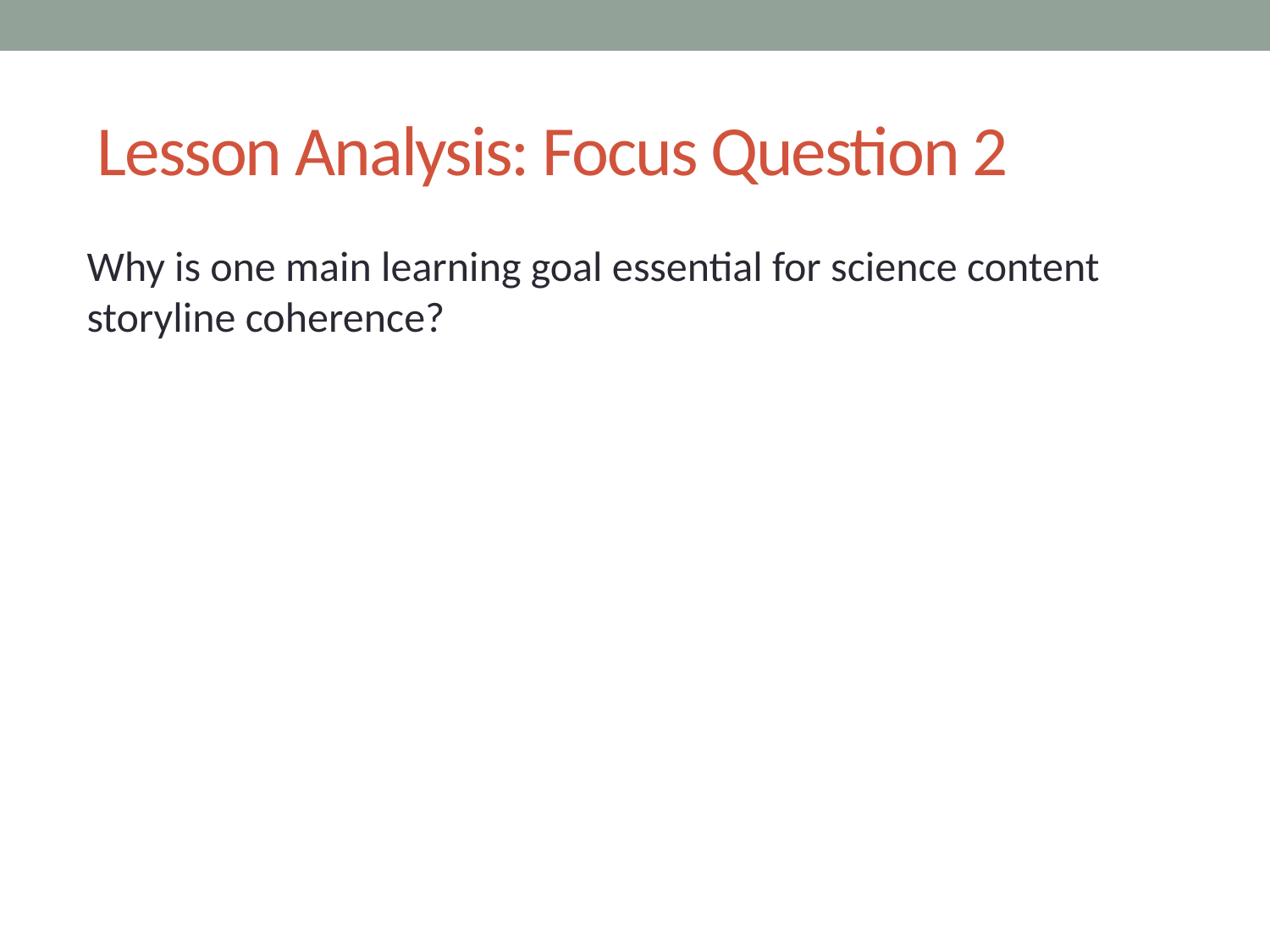

# Lesson Analysis: Focus Question 2
Why is one main learning goal essential for science content storyline coherence?